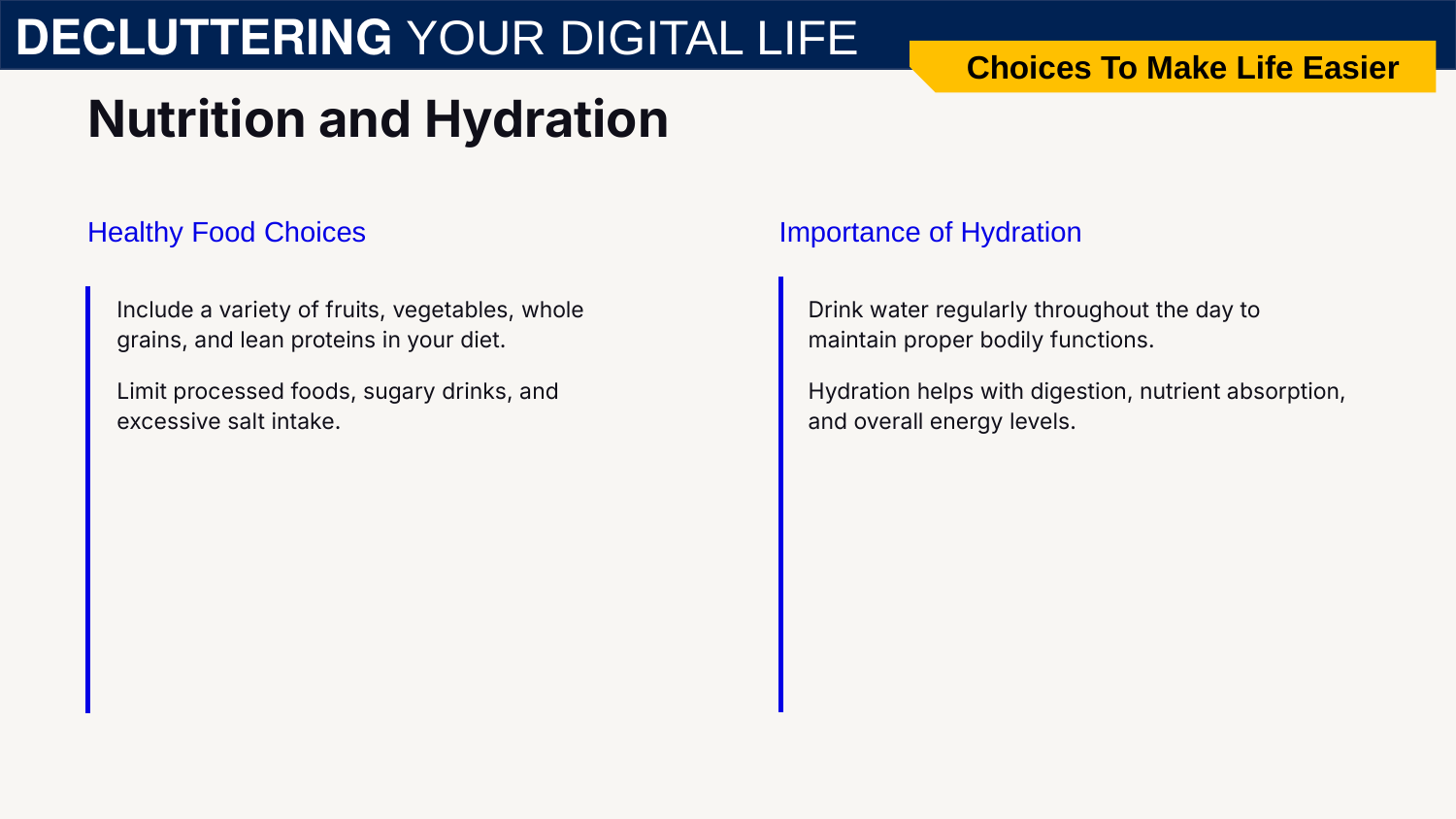

DECLUTTERING YOUR DIGITAL LIFE
Choices To Make Life Easier

# Nutrition and Hydration
Healthy Food Choices
Importance of Hydration
Include a variety of fruits, vegetables, whole grains, and lean proteins in your diet.
Limit processed foods, sugary drinks, and excessive salt intake.
Drink water regularly throughout the day to maintain proper bodily functions.
Hydration helps with digestion, nutrient absorption, and overall energy levels.